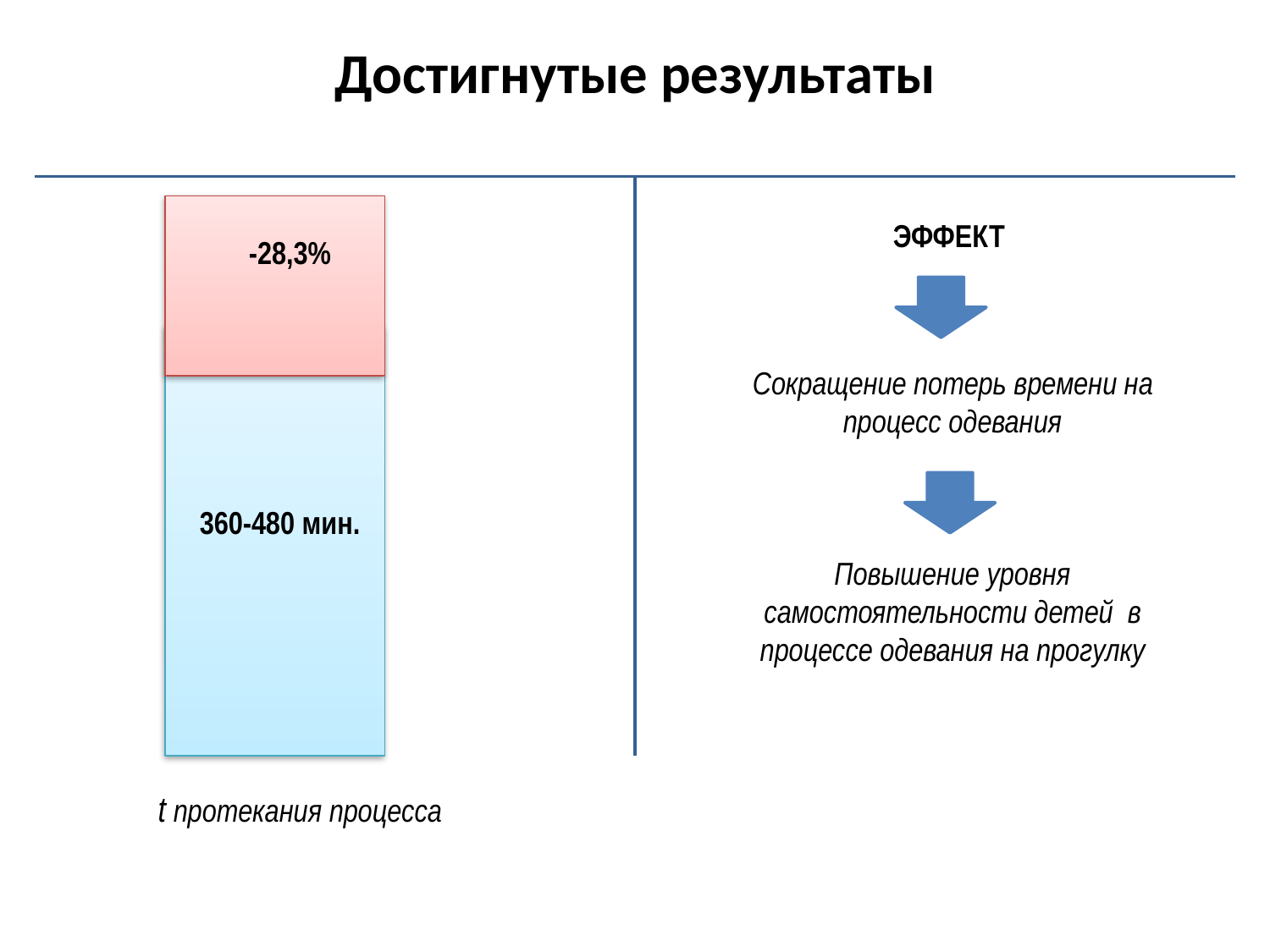

# Достигнутые результаты

ЭФФЕКТ

Сокращение потерь времени на процесс одевания

Повышение уровня самостоятельности детей  в процессе одевания на прогулку

-28,3%

360-480 мин.
t протекания процесса